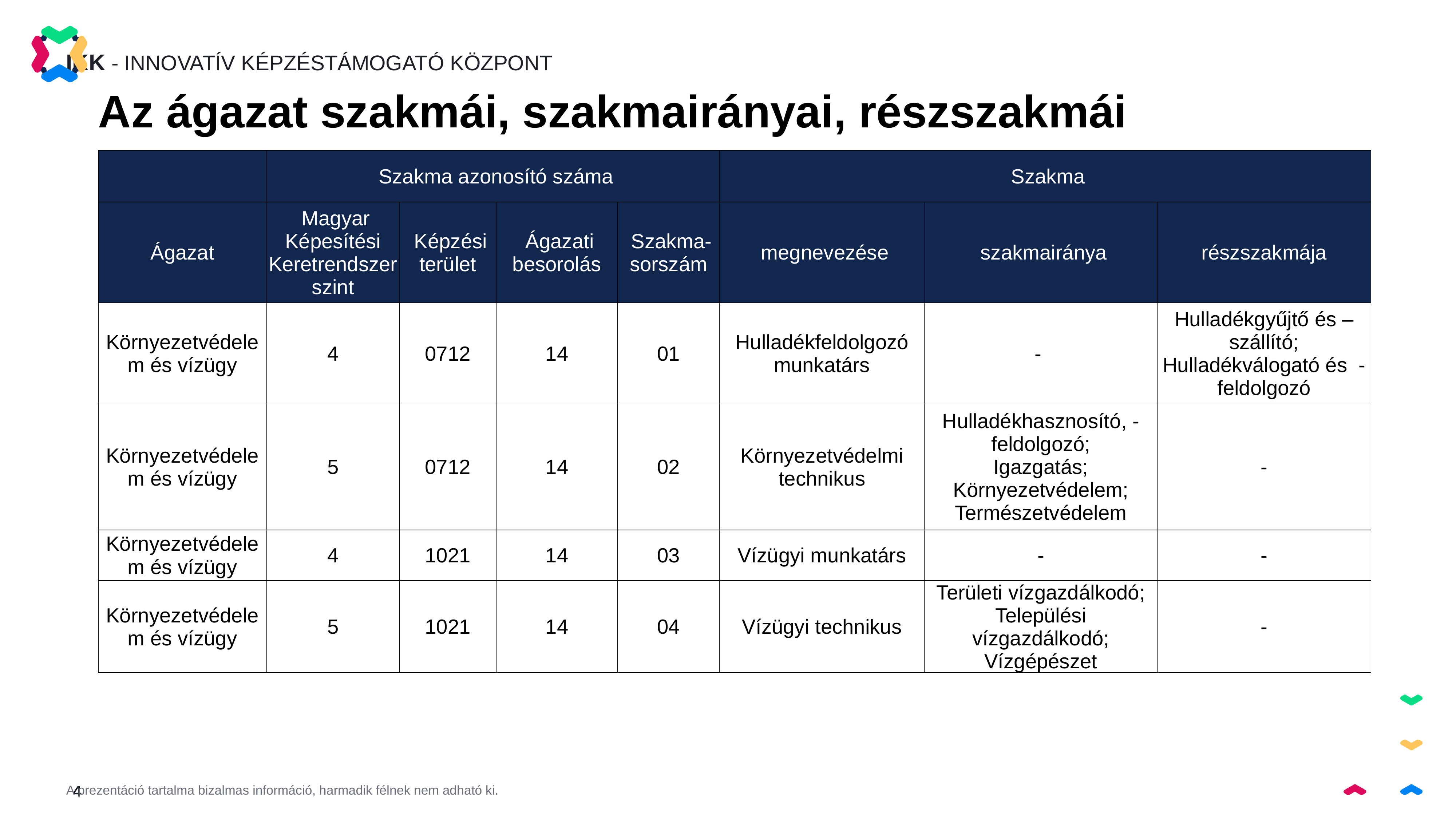

Az ágazat szakmái, szakmairányai, részszakmái
|  | Szakma azonosító száma |  |  |  | Szakma |  |  |
| --- | --- | --- | --- | --- | --- | --- | --- |
| Ágazat | Magyar Képesítési Keretrendszer szint | Képzési terület | Ágazati besorolás | Szakma-sorszám | megnevezése | szakmairánya | részszakmája |
| Környezetvédelem és vízügy | 4 | 0712 | 14 | 01 | Hulladékfeldolgozó munkatárs | - | Hulladékgyűjtő és –szállító; Hulladékválogató és -feldolgozó |
| Környezetvédelem és vízügy | 5 | 0712 | 14 | 02 | Környezetvédelmi technikus | Hulladékhasznosító, -feldolgozó; Igazgatás; Környezetvédelem; Természetvédelem | - |
| Környezetvédelem és vízügy | 4 | 1021 | 14 | 03 | Vízügyi munkatárs | - | - |
| Környezetvédelem és vízügy | 5 | 1021 | 14 | 04 | Vízügyi technikus | Területi vízgazdálkodó; Települési vízgazdálkodó; Vízgépészet | - |